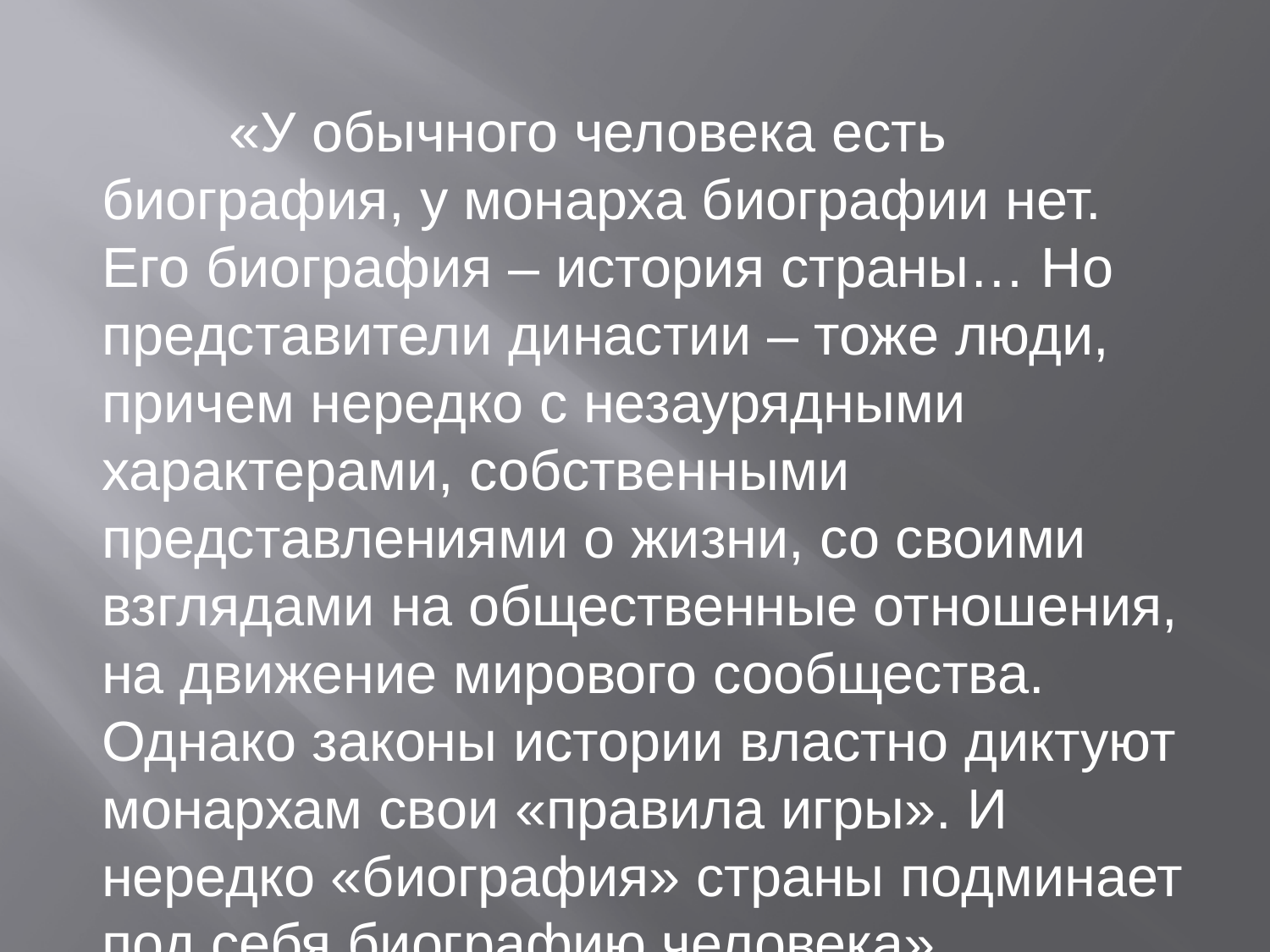

«У обычного человека есть биография, у монарха биографии нет. Его биография – история страны… Но представители династии – тоже люди, причем нередко с незаурядными характерами, собственными представлениями о жизни, со своими взглядами на общественные отношения, на движение мирового сообщества. Однако законы истории властно диктуют монархам свои «правила игры». И нередко «биография» страны подминает под себя биографию человека»
А. Сахаров.